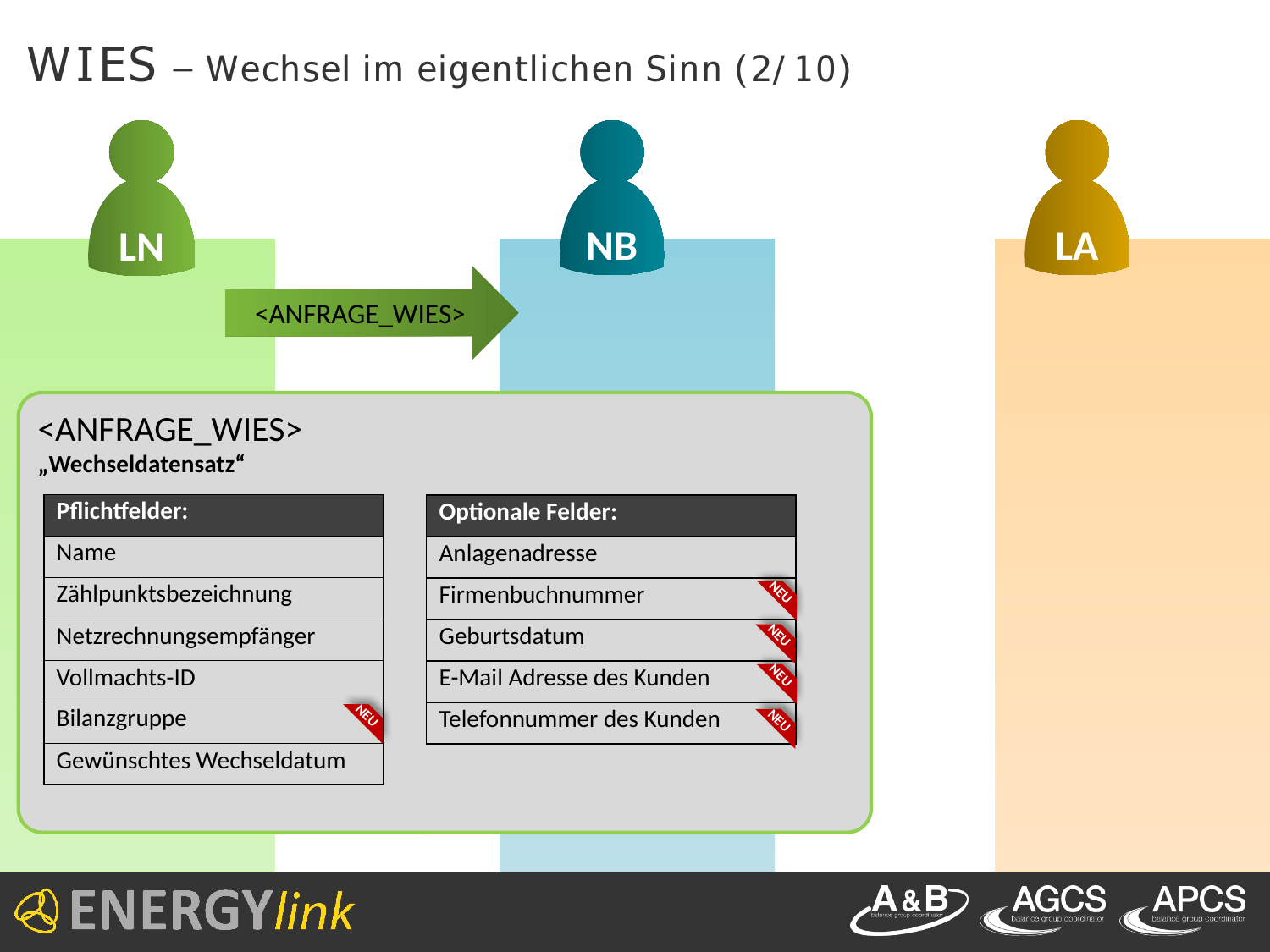

# WIES – Wechsel im eigentlichen Sinn (2/10)

LN
NB
LA

<ANFRAGE_WIES>
<ANFRAGE_WIES>
„Wechseldatensatz“
| Pflichtfelder: |
| --- |
| Name |
| Zählpunktsbezeichnung |
| Netzrechnungsempfänger |
| Vollmachts-ID |
| Bilanzgruppe |
| Gewünschtes Wechseldatum |
| Optionale Felder: |
| --- |
| Anlagenadresse |
| Firmenbuchnummer |
| Geburtsdatum |
| E-Mail Adresse des Kunden |
| Telefonnummer des Kunden |
NEU
NEU
NEU
NEU
NEU